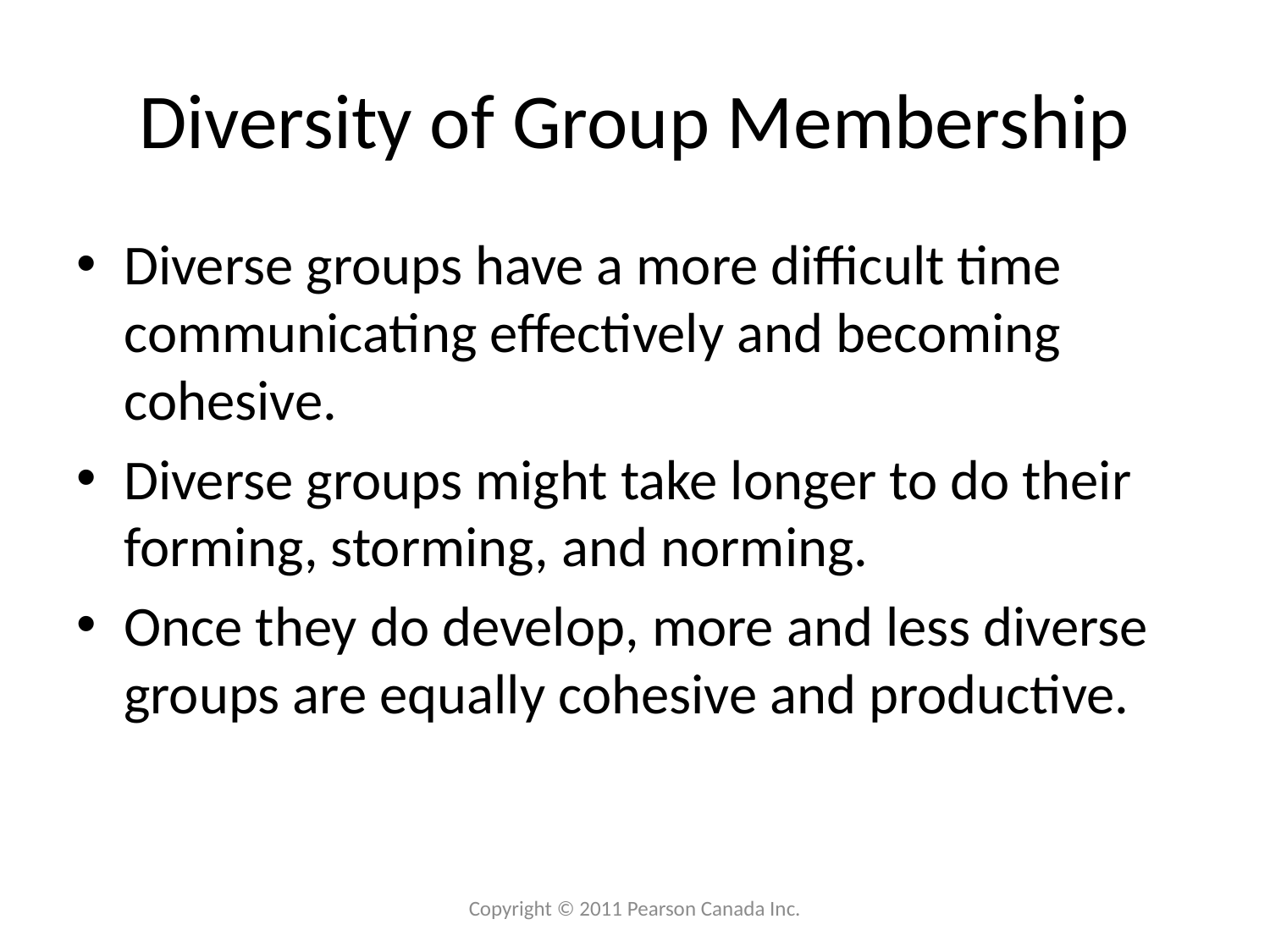

# Diversity of Group Membership
Diverse groups have a more difficult time communicating effectively and becoming cohesive.
Diverse groups might take longer to do their forming, storming, and norming.
Once they do develop, more and less diverse groups are equally cohesive and productive.
Copyright © 2011 Pearson Canada Inc.